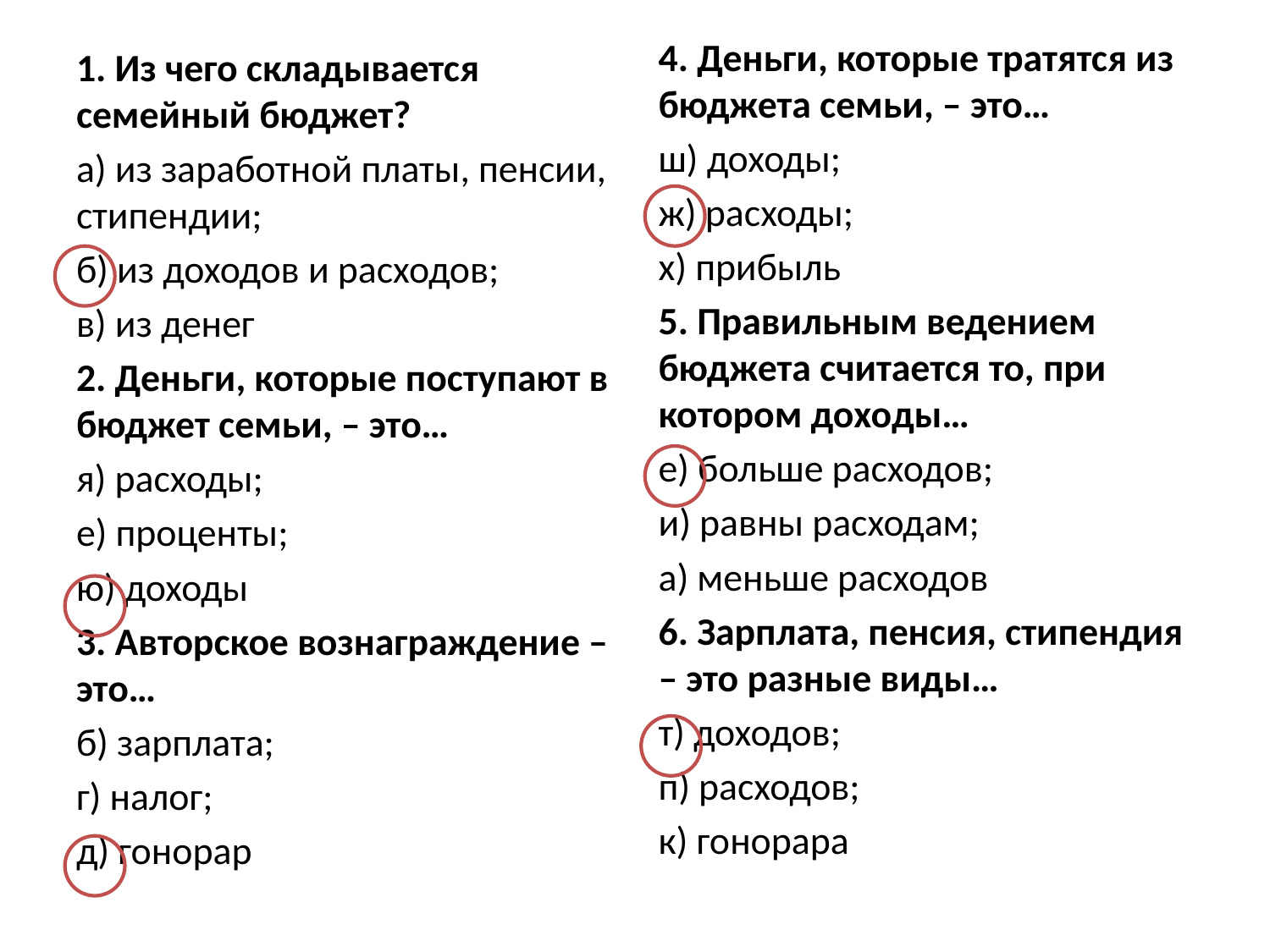

4. Деньги, которые тратятся из бюджета семьи, – это…
ш) доходы;
ж) расходы;
х) прибыль
5. Правильным ведением бюджета считается то, при котором доходы…
е) больше расходов;
и) равны расходам;
а) меньше расходов
6. Зарплата, пенсия, стипендия – это разные виды…
т) доходов;
п) расходов;
к) гонорара
1. Из чего складывается семейный бюджет?
а) из заработной платы, пенсии, стипендии;
б) из доходов и расходов;
в) из денег
2. Деньги, которые поступают в бюджет семьи, – это…
я) расходы;
е) проценты;
ю) доходы
3. Авторское вознаграждение – это…
б) зарплата;
г) налог;
д) гонорар